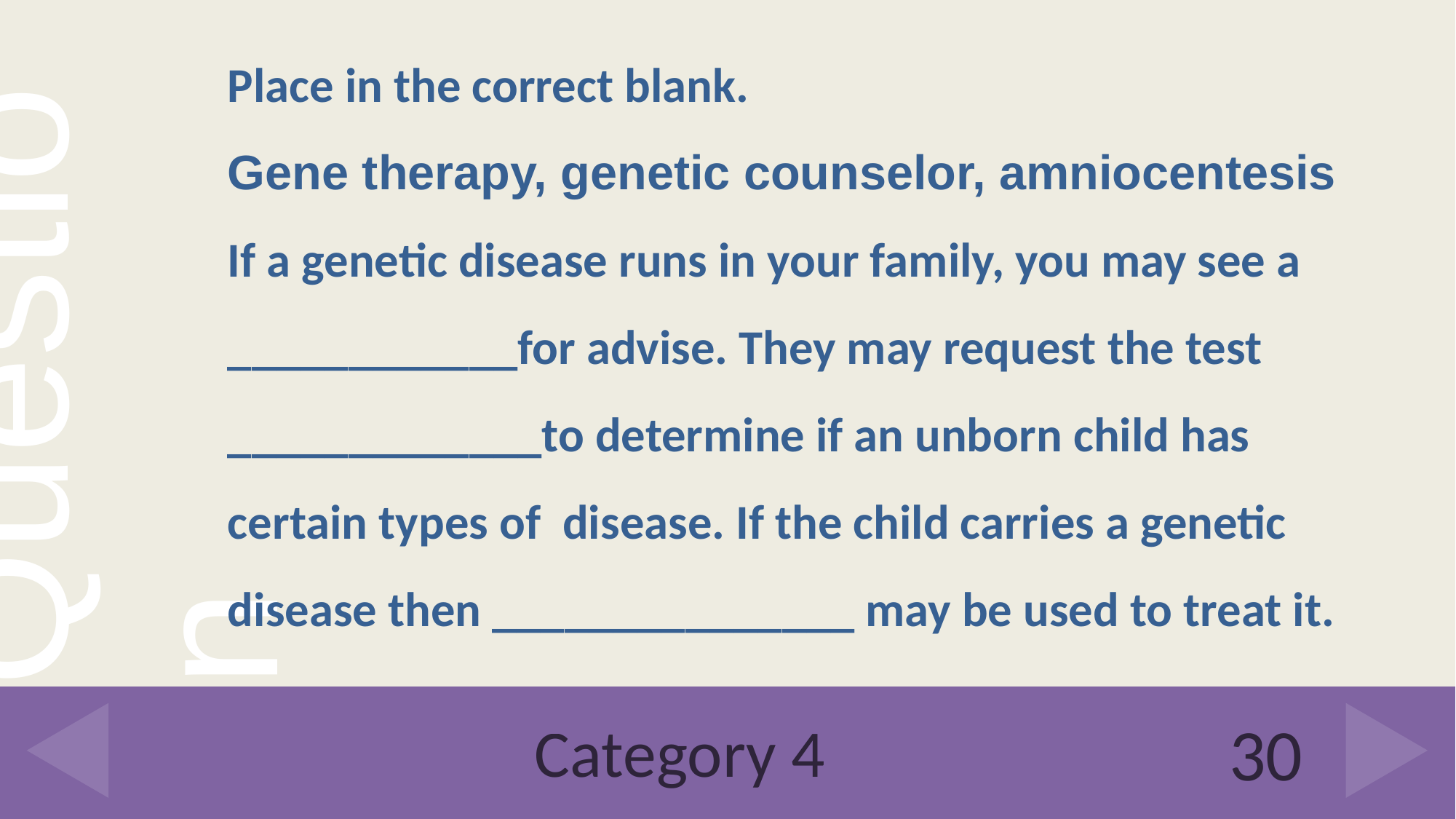

Place in the correct blank.
Gene therapy, genetic counselor, amniocentesis
If a genetic disease runs in your family, you may see a ____________for advise. They may request the test _____________to determine if an unborn child has certain types of  disease. If the child carries a genetic disease then _______________ may be used to treat it.

# Category 4
30